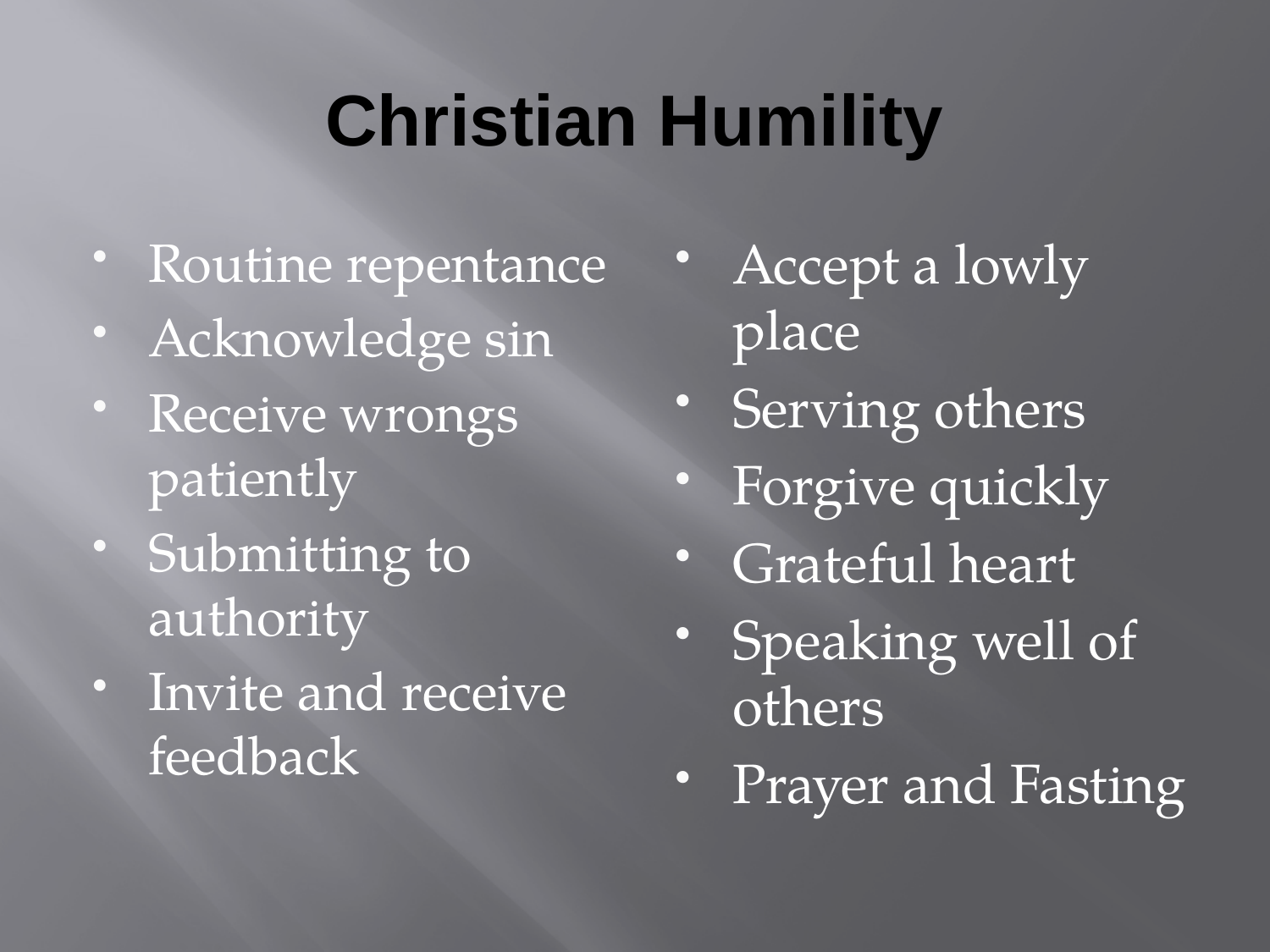

# Christian Humility
Routine repentance
Acknowledge sin
Receive wrongs patiently
Submitting to authority
Invite and receive feedback

Accept a lowly place
Serving others
Forgive quickly
Grateful heart
Speaking well of others
Prayer and Fasting